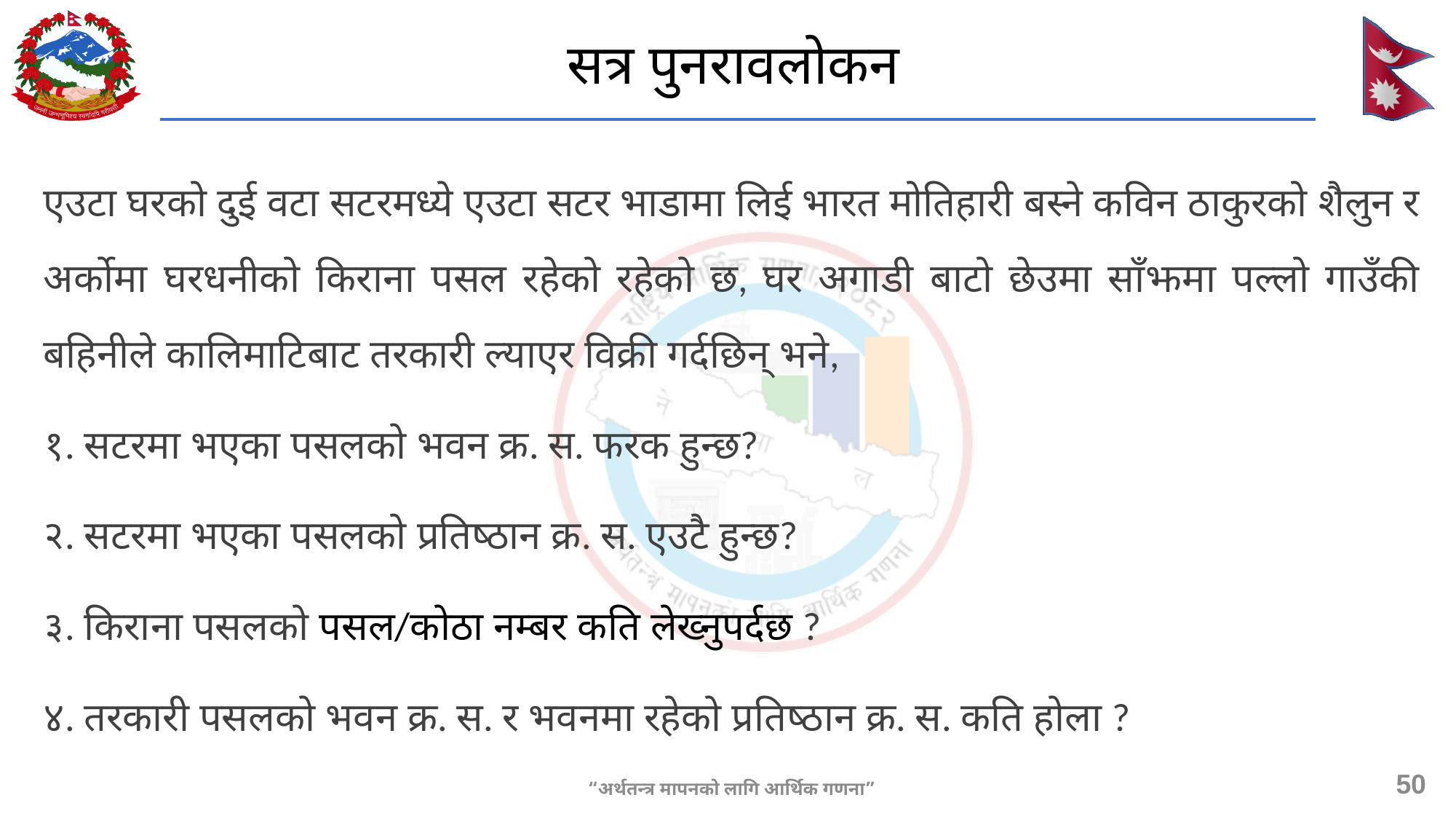

# सत्र पुनरावलोकन
एउटा घरको दुई वटा सटरमध्ये एउटा सटर भाडामा लिई भारत मोतिहारी बस्ने कविन ठाकुरको शैलुन र अर्कोमा घरधनीको किराना पसल रहेको रहेको छ, घर अगाडी बाटो छेउमा साँझमा पल्लो गाउँकी बहिनीले कालिमाटिबाट तरकारी ल्याएर विक्री गर्दछिन् भने,
१. सटरमा भएका पसलको भवन क्र. स. फरक हुन्छ?
२. सटरमा भएका पसलको प्रतिष्ठान क्र. स. एउटै हुन्छ?
३. किराना पसलको पसल/कोठा नम्बर कति लेख्नुपर्दछ ?
४. तरकारी पसलको भवन क्र. स. र भवनमा रहेको प्रतिष्ठान क्र. स. कति होला ?

50
“अर्थतन्त्र मापनको लागि आर्थिक गणना”